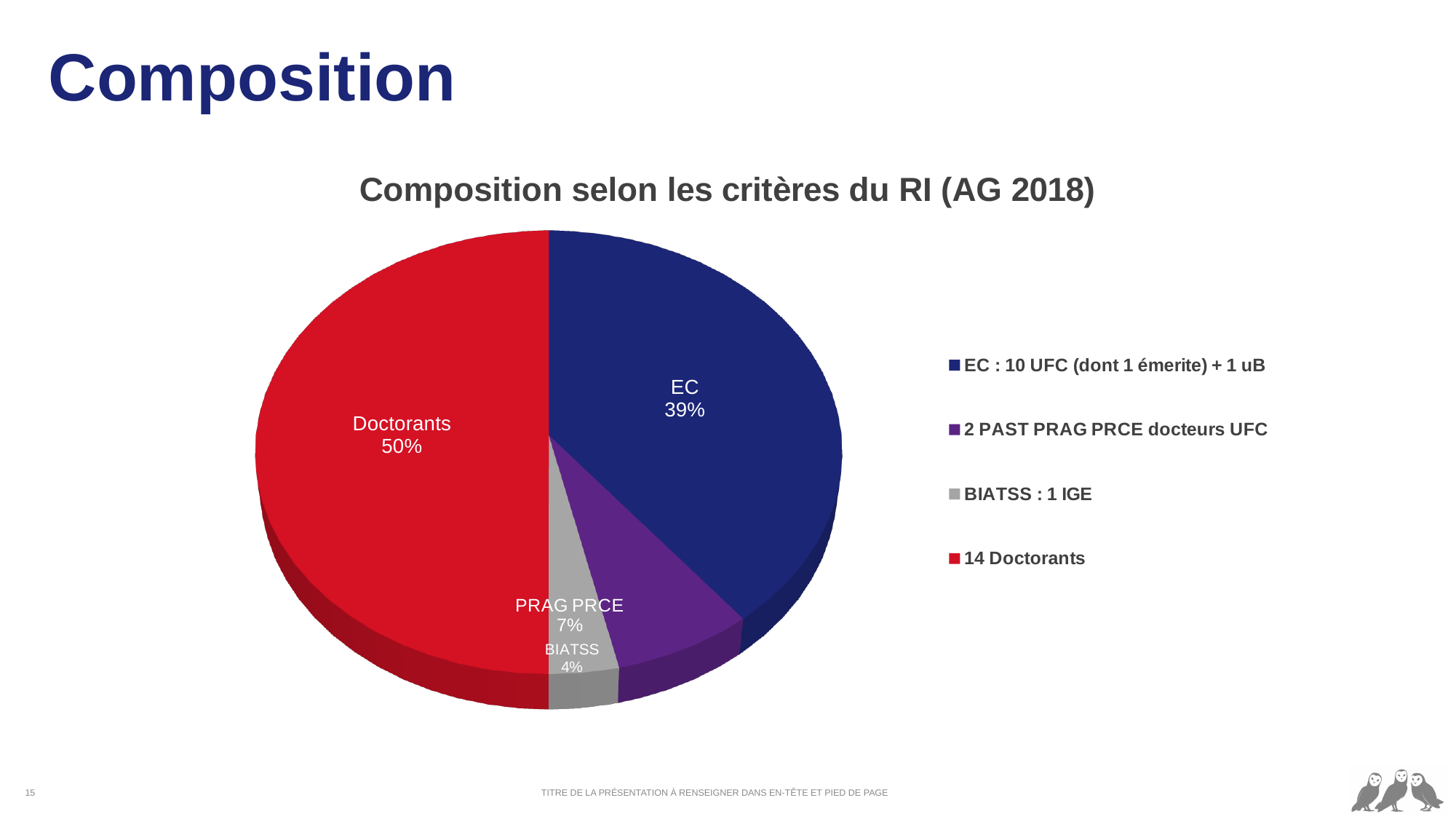

# Composition

[unsupported chart]

15
TITRE DE LA PRÉSENTATION À RENSEIGNER DANS EN-TÊTE ET PIED DE PAGE